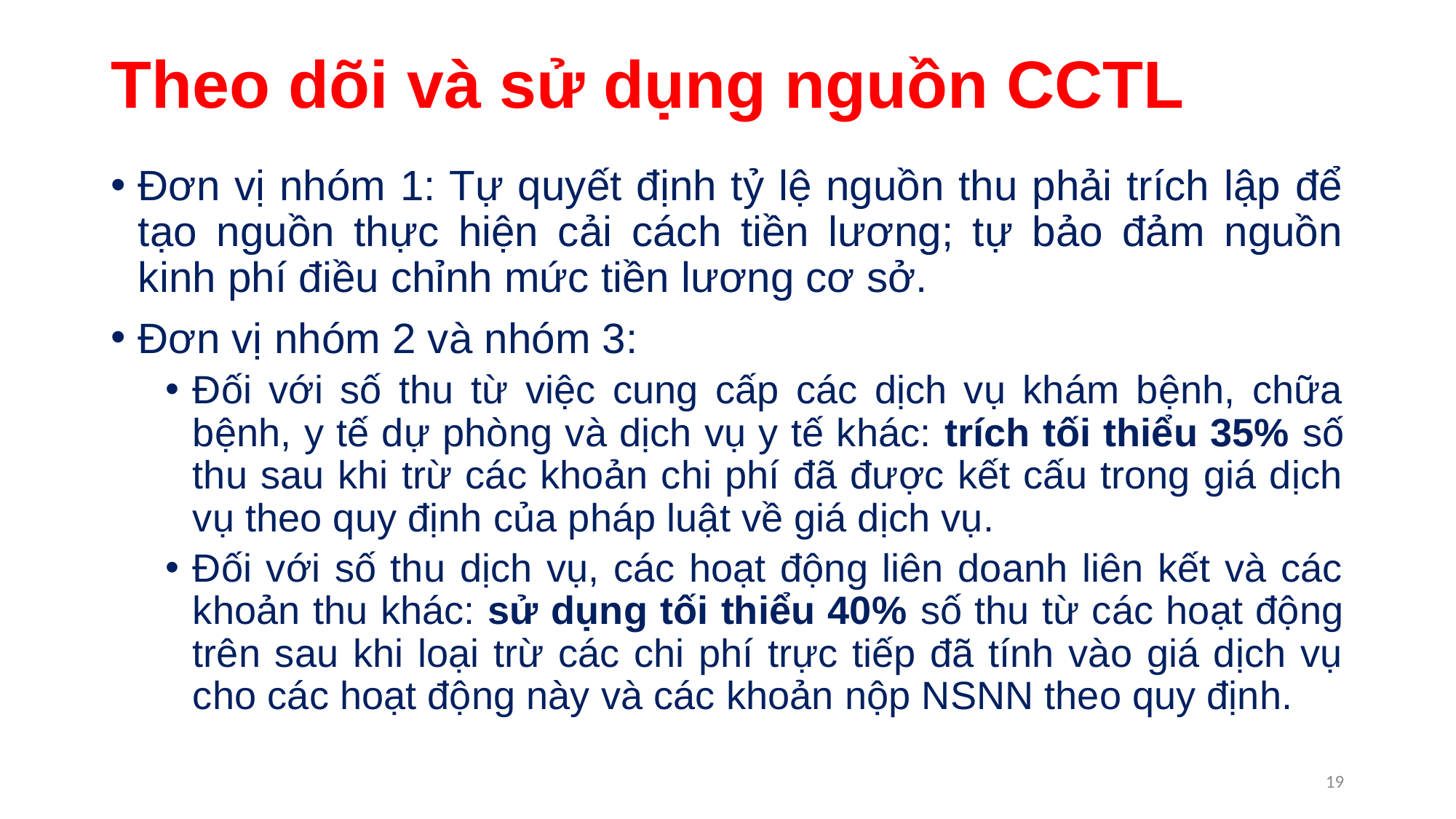

# Theo dõi và sử dụng nguồn CCTL
Đơn vị nhóm 1: Tự quyết định tỷ lệ nguồn thu phải trích lập để tạo nguồn thực hiện cải cách tiền lương; tự bảo đảm nguồn kinh phí điều chỉnh mức tiền lương cơ sở.
Đơn vị nhóm 2 và nhóm 3:
Đối với số thu từ việc cung cấp các dịch vụ khám bệnh, chữa bệnh, y tế dự phòng và dịch vụ y tế khác: trích tối thiểu 35% số thu sau khi trừ các khoản chi phí đã được kết cấu trong giá dịch vụ theo quy định của pháp luật về giá dịch vụ.
Đối với số thu dịch vụ, các hoạt động liên doanh liên kết và các khoản thu khác: sử dụng tối thiểu 40% số thu từ các hoạt động trên sau khi loại trừ các chi phí trực tiếp đã tính vào giá dịch vụ cho các hoạt động này và các khoản nộp NSNN theo quy định.

19